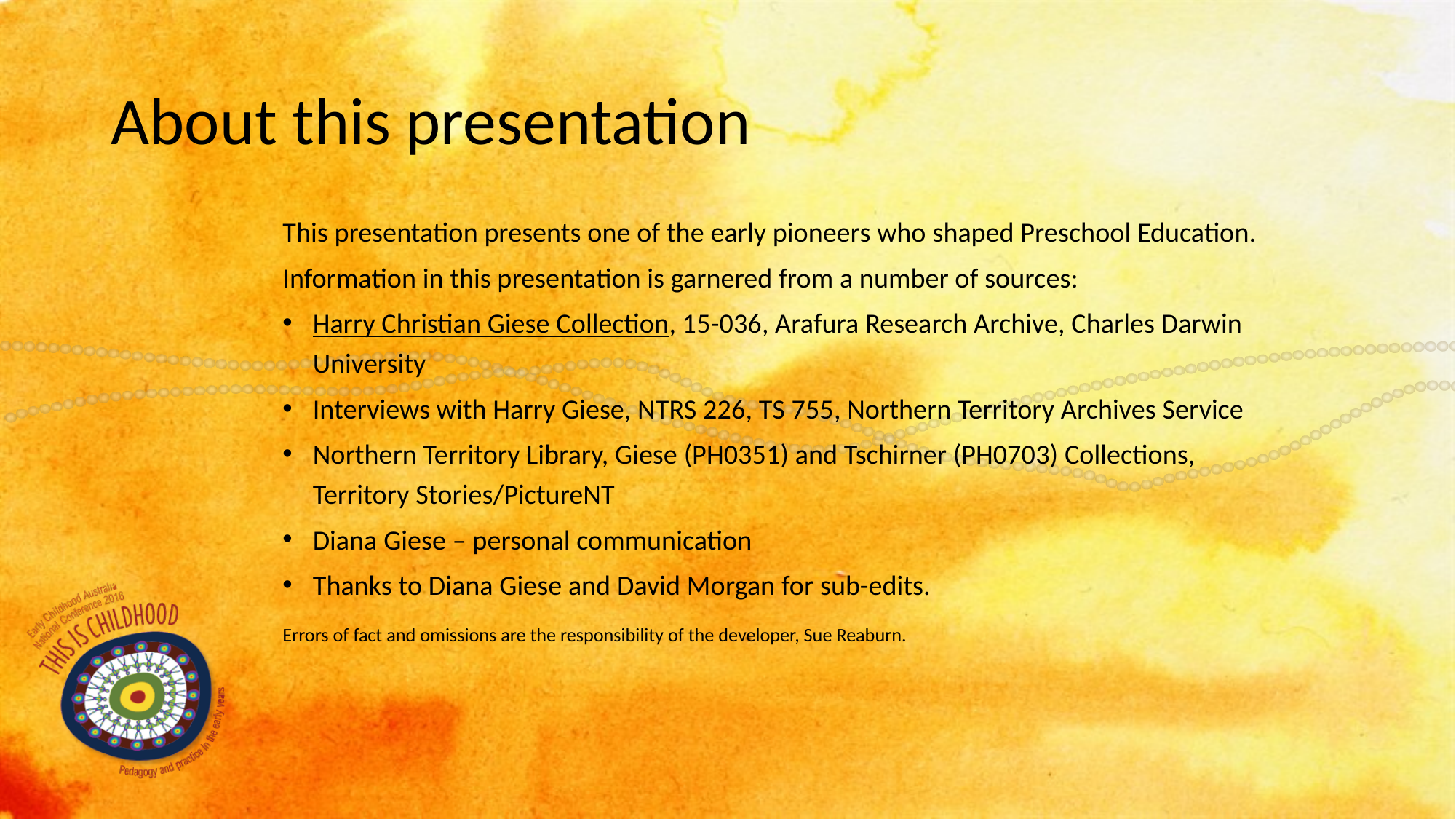

# About this presentation
This presentation presents one of the early pioneers who shaped Preschool Education.
Information in this presentation is garnered from a number of sources:
Harry Christian Giese Collection, 15-036, Arafura Research Archive, Charles Darwin University
Interviews with Harry Giese, NTRS 226, TS 755, Northern Territory Archives Service
Northern Territory Library, Giese (PH0351) and Tschirner (PH0703) Collections, Territory Stories/PictureNT
Diana Giese – personal communication
Thanks to Diana Giese and David Morgan for sub-edits.

Errors of fact and omissions are the responsibility of the developer, Sue Reaburn.